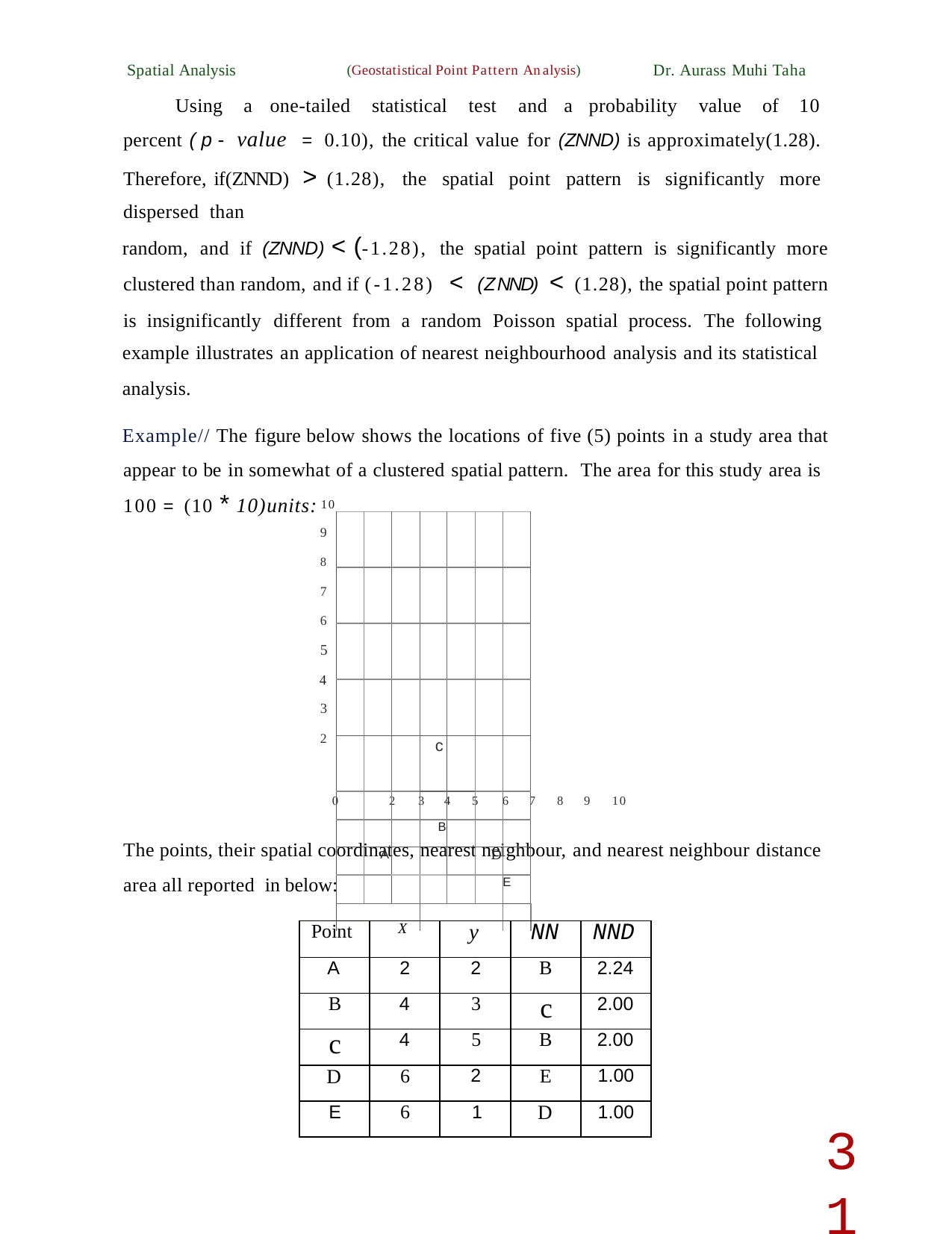

Spatial Analysis                           (Geostatistical Point Pattern Analysis)               Dr. Aurass Muhi Taha
Using   a  one-tailed   statistical   test   and  a  probability   value   of   10  percent (p- value  = 0.10), the critical value for (ZNND) is approximately(1.28).  Therefore, if(ZNND)  > (1.28),  the  spatial  point  pattern  is  significantly  more  dispersed  than
random,  and  if  (ZNND) < (-1.28),  the  spatial  point  pattern  is  significantly  more clustered than random, and if (-1.28)  <  (ZNND)  < (1.28), the spatial point pattern is  insignificantly  different  from  a  random  Poisson  spatial  process.  The  following

example illustrates an application of nearest neighbourhood analysis and its statistical

analysis.

Example// The figure below shows the locations of five (5) points in a study area that appear to be in somewhat of a clustered spatial pattern.  The area for this study area is
100 = (10 * 10)units:
10

9

8

7

6

5

4

3

2
|  |  |  |  |  |  |  |
| --- | --- | --- | --- | --- | --- | --- |
|  |  |  |  |  |  |  |
|  |  |  |  |  |  |  |
|  |  |  |  |  |  |  |
|  |  |  | c |  |  |  |
|  |  |  |  |  |  |  |
|  |  |  | B |  |  |  |
|  | A |  |  |  | D |  |
|  |  |  |  |  |  | E |
|  |  |  |  |  |  |  |
0
2	3	4	5	6	7	8	9	10
The points, their spatial coordinates, nearest neighbour, and nearest neighbour distance area all reported  in below:
| Point | X | y | NN | NND |
| --- | --- | --- | --- | --- |
| A | 2 | 2 | B | 2.24 |
| B | 4 | 3 | c | 2.00 |
| c | 4 | 5 | B | 2.00 |
| D | 6 | 2 | E | 1.00 |
| E | 6 | 1 | D | 1.00 |
31